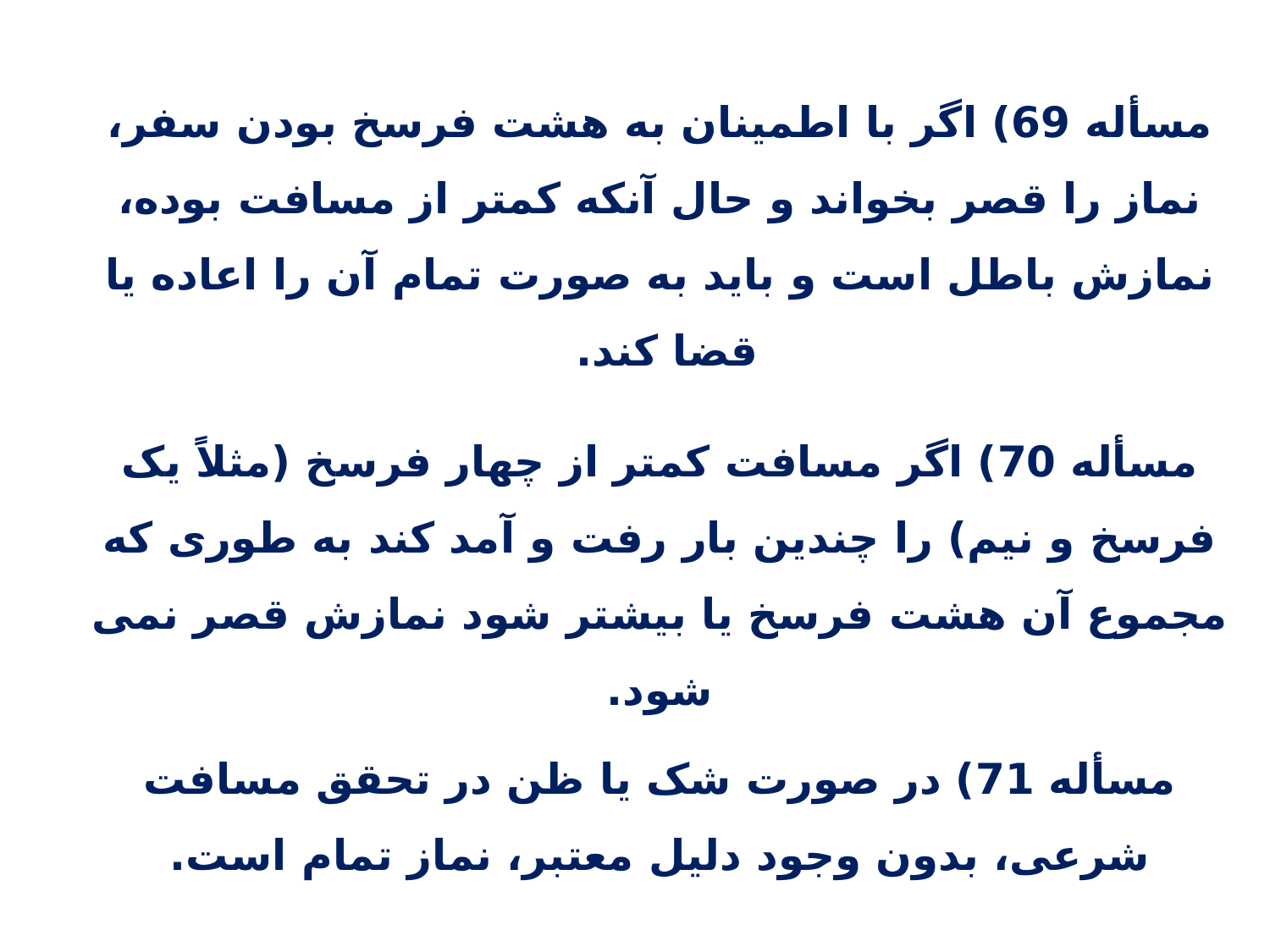

مسأله 69) اگر با اطمینان به هشت فرسخ بودن سفر، نماز را قصر بخواند و حال آنکه کمتر از مسافت بوده، نمازش باطل است و باید به صورت تمام آن را اعاده یا قضا کند.

مسأله 70) اگر مسافت کمتر از چهار فرسخ (مثلاً یک فرسخ و نیم) را چندین بار رفت و آمد کند به طوری که مجموع آن هشت فرسخ یا بیشتر شود نمازش قصر نمی شود.

مسأله 71) در صورت شک یا ظن در تحقق مسافت شرعی، بدون وجود دلیل معتبر، نماز تمام است.